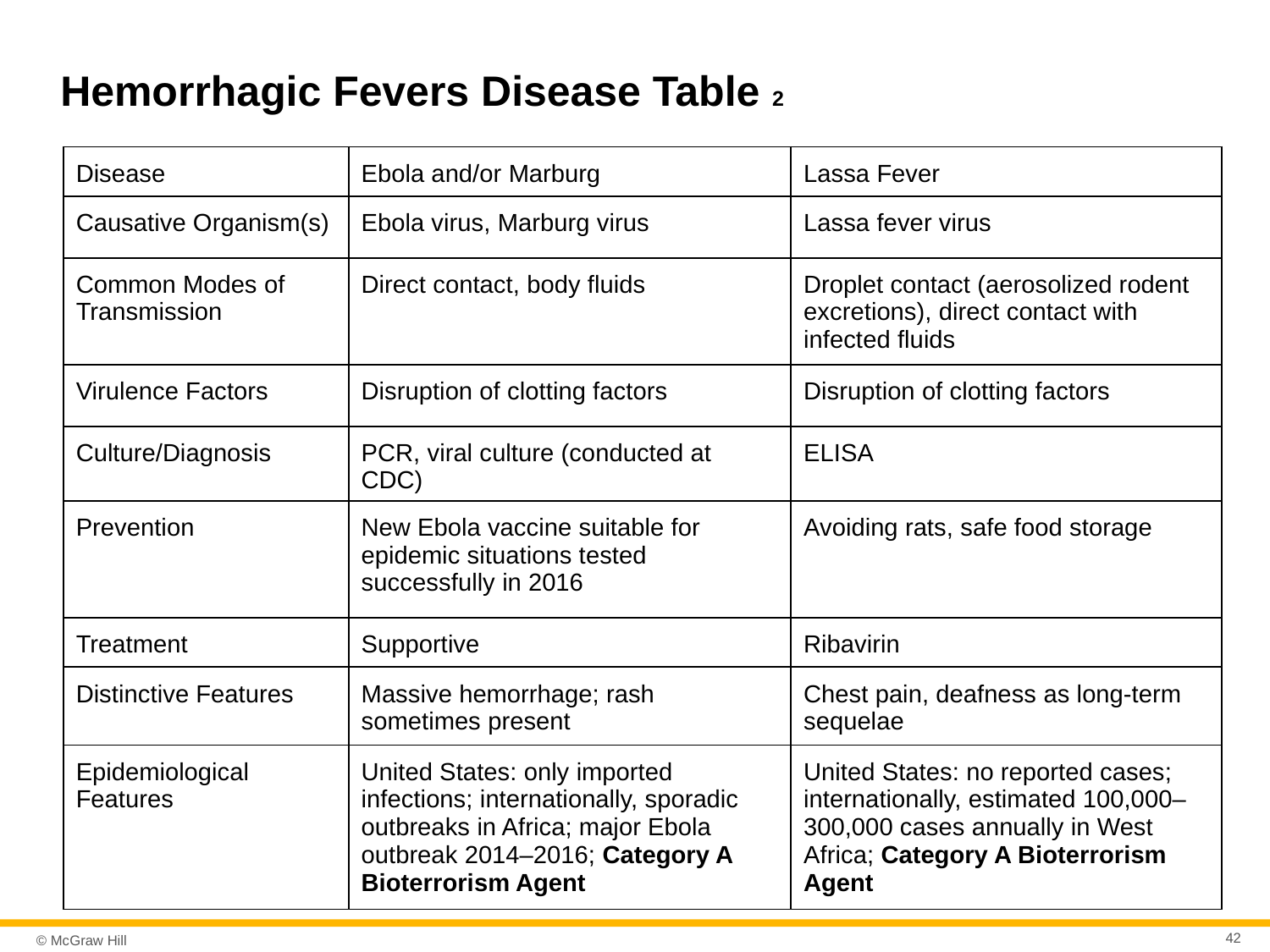

# Hemorrhagic Fevers Disease Table 2
| Disease | Ebola and/or Marburg | Lassa Fever |
| --- | --- | --- |
| Causative Organism(s) | Ebola virus, Marburg virus | Lassa fever virus |
| Common Modes of Transmission | Direct contact, body fluids | Droplet contact (aerosolized rodent excretions), direct contact with infected fluids |
| Virulence Factors | Disruption of clotting factors | Disruption of clotting factors |
| Culture/Diagnosis | PCR, viral culture (conducted at CDC) | ELISA |
| Prevention | New Ebola vaccine suitable for epidemic situations tested successfully in 2016 | Avoiding rats, safe food storage |
| Treatment | Supportive | Ribavirin |
| Distinctive Features | Massive hemorrhage; rash sometimes present | Chest pain, deafness as long-term sequelae |
| Epidemiological Features | United States: only imported infections; internationally, sporadic outbreaks in Africa; major Ebola outbreak 2014–2016; Category A Bioterrorism Agent | United States: no reported cases; internationally, estimated 100,000–300,000 cases annually in West Africa; Category A Bioterrorism Agent |